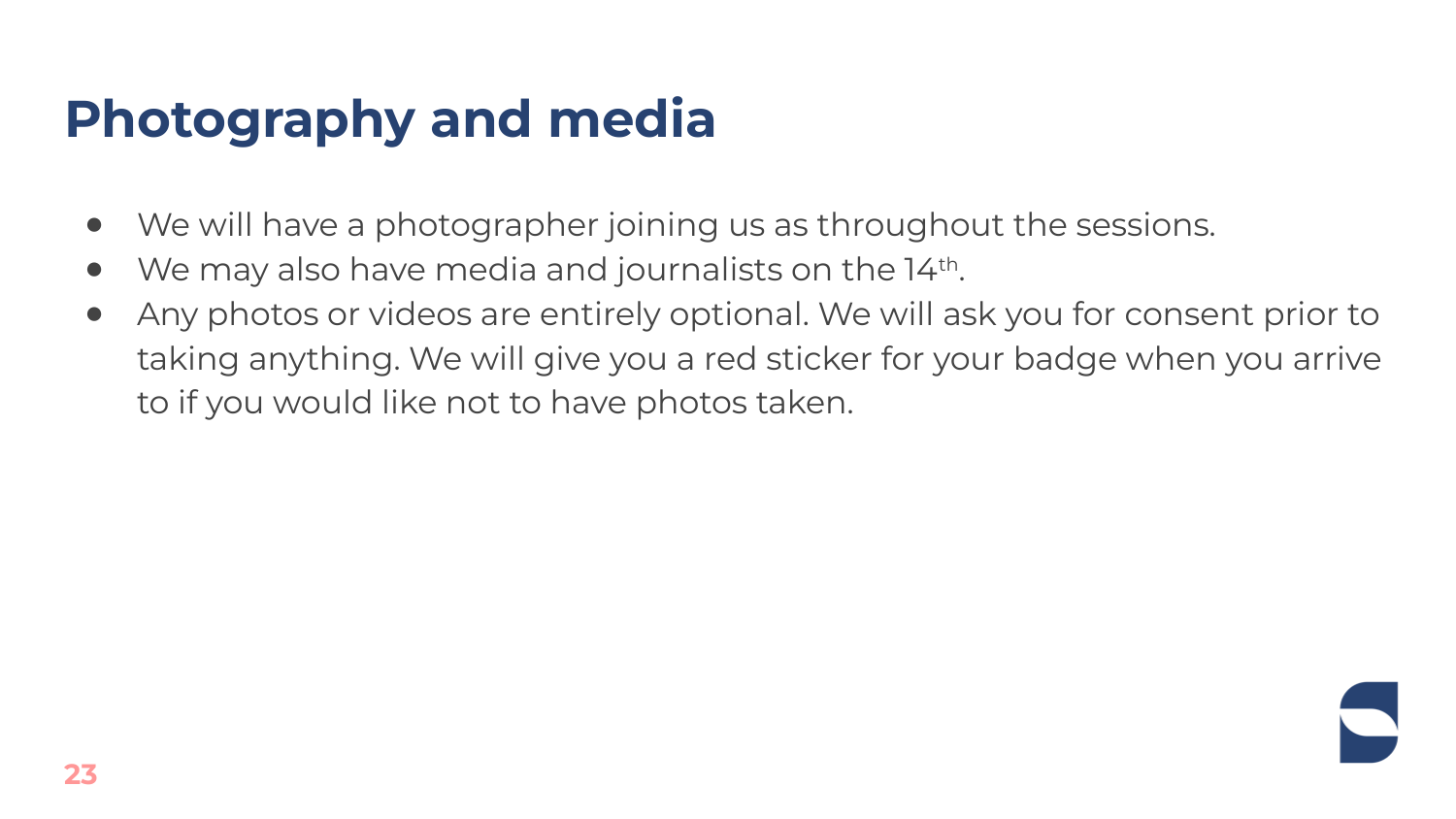

# Photography and media
We will have a photographer joining us as throughout the sessions.
We may also have media and journalists on the 14th.
Any photos or videos are entirely optional. We will ask you for consent prior to taking anything. We will give you a red sticker for your badge when you arrive to if you would like not to have photos taken.

23